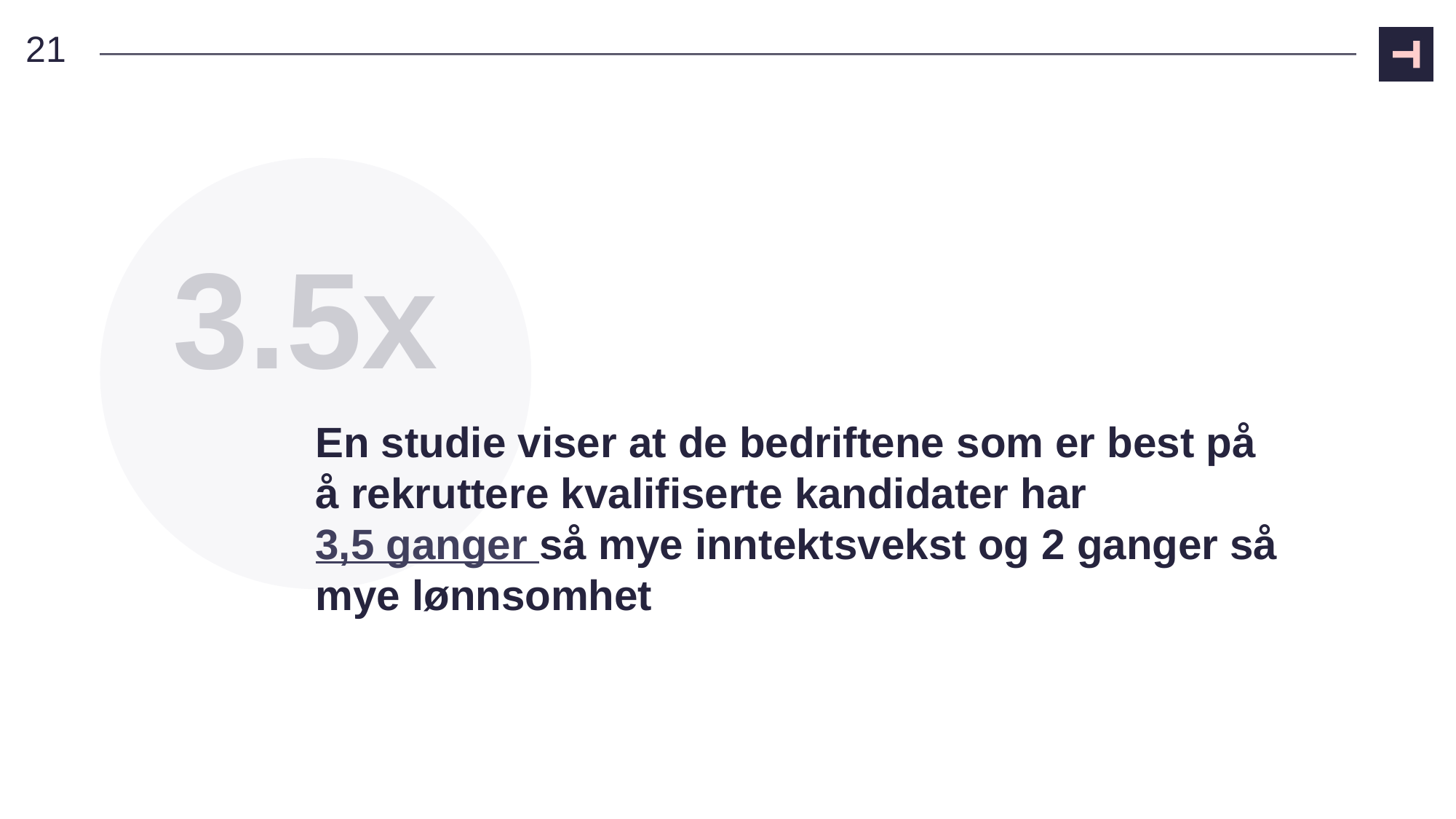

21

3.5x
# En studie viser at de bedriftene som er best på å rekruttere kvalifiserte kandidater har 3,5 ganger så mye inntektsvekst og 2 ganger så mye lønnsomhet